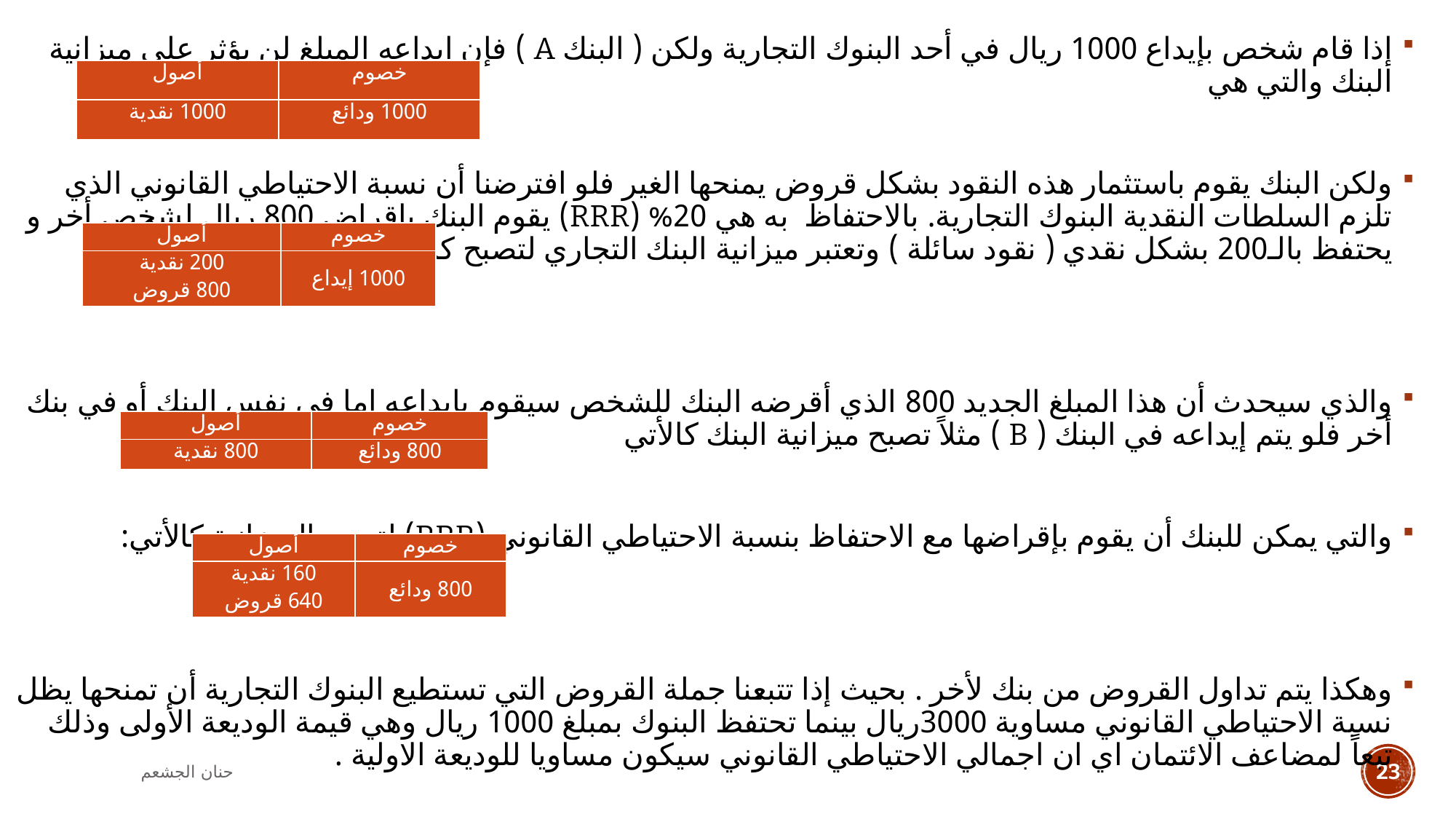

إذا قام شخص بإيداع 1000 ريال في أحد البنوك التجارية ولكن ( البنك A ) فإن إيداعه المبلغ لن يؤثر على ميزانية البنك والتي هي

ولكن البنك يقوم باستثمار هذه النقود بشكل قروض يمنحها الغير فلو افترضنا أن نسبة الاحتياطي القانوني الذي تلزم السلطات النقدية البنوك التجارية. بالاحتفاظ  به هي 20% (RRR) يقوم البنك بإقراض 800 ريال لشخص أخر و يحتفظ بالـ200 بشكل نقدي ( نقود سائلة ) وتعتبر ميزانية البنك التجاري لتصبح كالتالي:

والذي سيحدث أن هذا المبلغ الجديد 800 الذي أقرضه البنك للشخص سيقوم بإيداعه إما في نفس البنك أو في بنك أخر فلو يتم إيداعه في البنك ( B ) مثلاً تصبح ميزانية البنك كالأتي

والتي يمكن للبنك أن يقوم بإقراضها مع الاحتفاظ بنسبة الاحتياطي القانوني (RRR) لتصبح الميزانية كالأتي:

وهكذا يتم تداول القروض من بنك لأخر . بحيث إذا تتبعنا جملة القروض التي تستطيع البنوك التجارية أن تمنحها يظل نسبة الاحتياطي القانوني مساوية 3000ريال بينما تحتفظ البنوك بمبلغ 1000 ريال وهي قيمة الوديعة الأولى وذلك تبعاً لمضاعف الائتمان اي ان اجمالي الاحتياطي القانوني سيكون مساويا للوديعة الاولية .

| أصول | خصوم |
| --- | --- |
| 1000 نقدية | 1000 ودائع |
| أصول | خصوم |
| --- | --- |
| 200 نقدية 800 قروض | 1000 إيداع |
| أصول | خصوم |
| --- | --- |
| 800 نقدية | 800 ودائع |
| أصول | خصوم |
| --- | --- |
| 160 نقدية 640 قروض | 800 ودائع |
حنان الجشعم
23